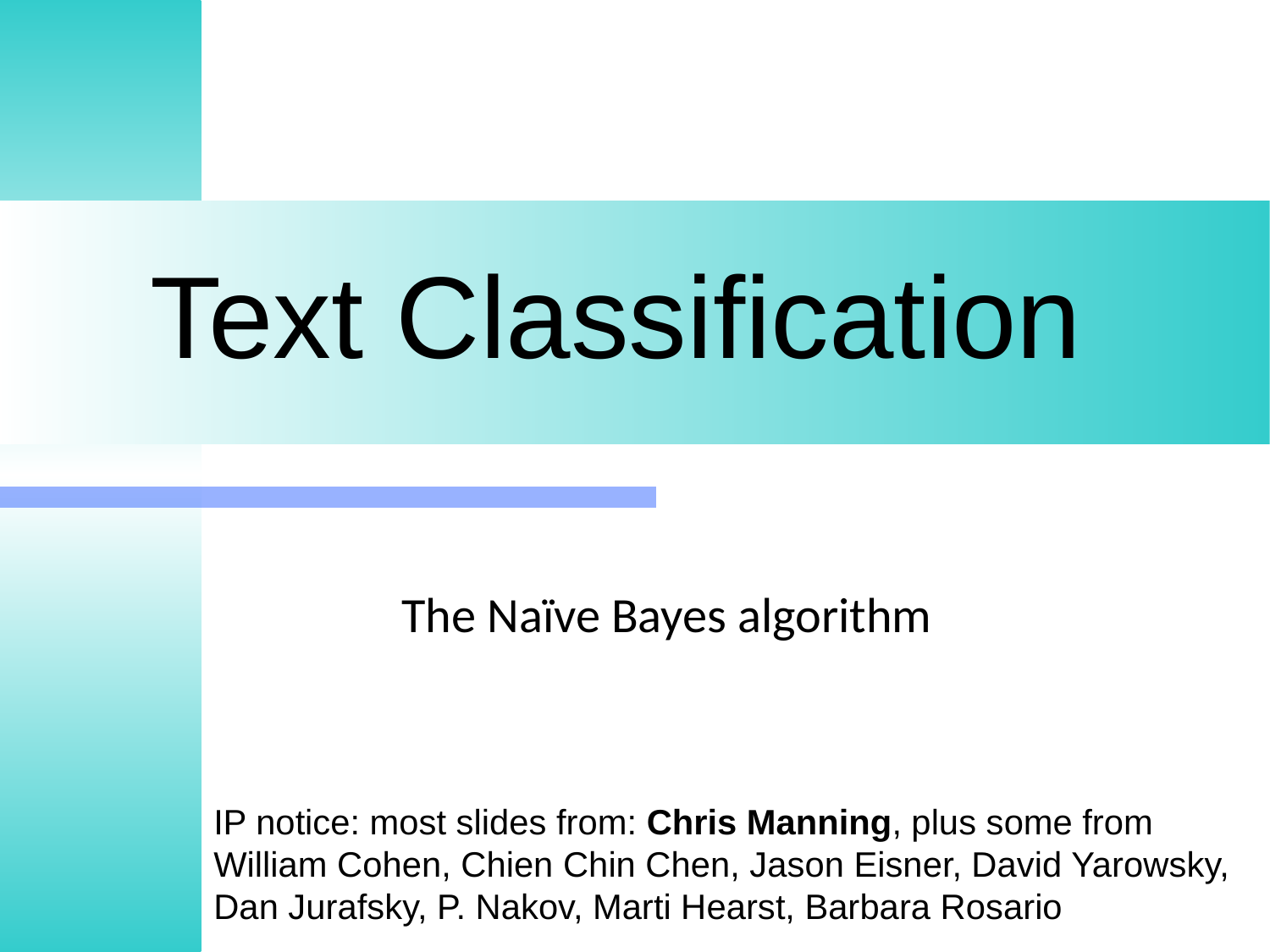

# Text Classification

The Naïve Bayes algorithm

IP notice: most slides from: Chris Manning, plus some from William Cohen, Chien Chin Chen, Jason Eisner, David Yarowsky, Dan Jurafsky, P. Nakov, Marti Hearst, Barbara Rosario